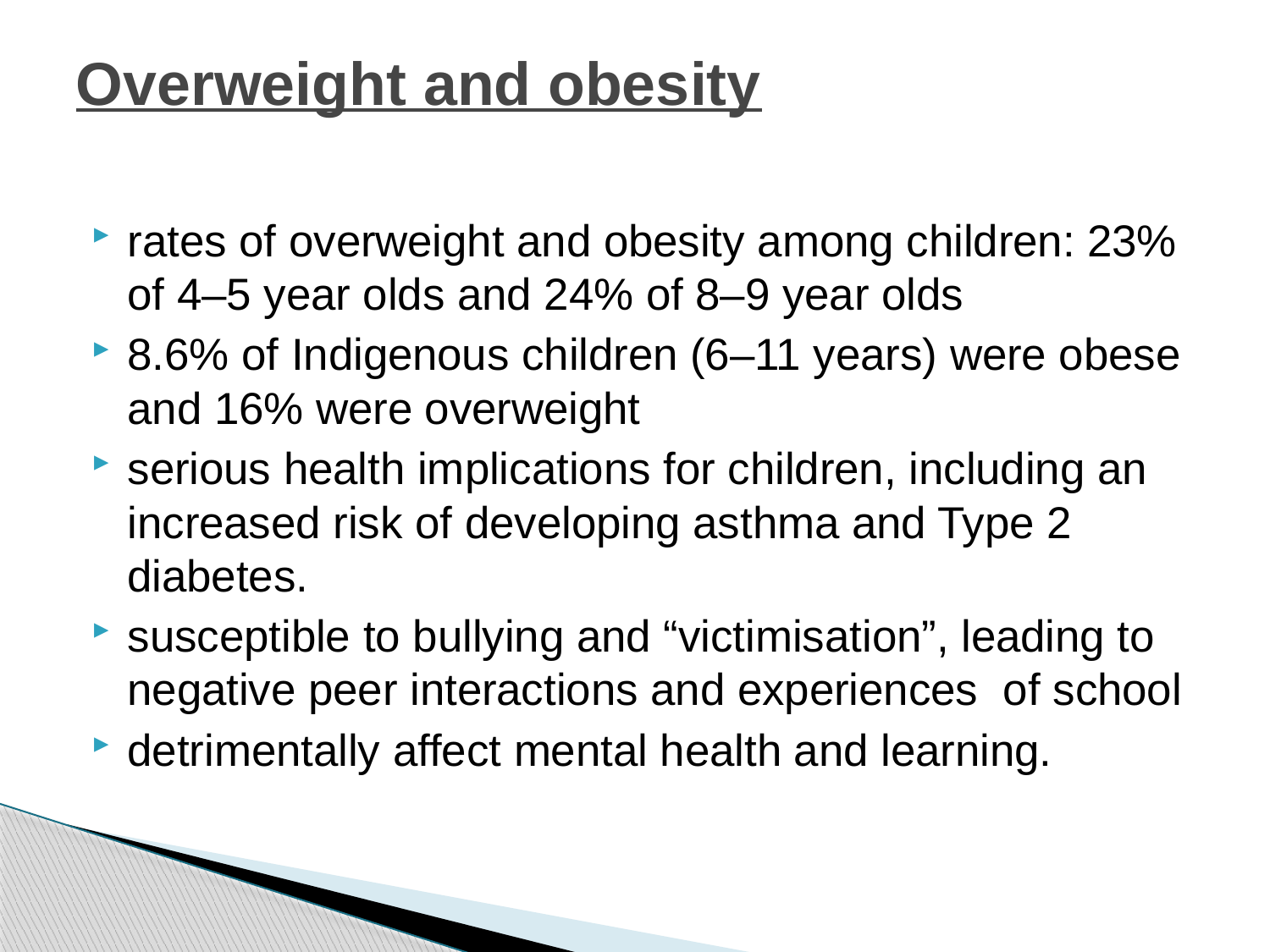

# Overweight and obesity
rates of overweight and obesity among children: 23% of 4–5 year olds and 24% of 8–9 year olds
8.6% of Indigenous children (6–11 years) were obese and 16% were overweight
serious health implications for children, including an increased risk of developing asthma and Type 2 diabetes.
susceptible to bullying and “victimisation”, leading to negative peer interactions and experiences  of school
detrimentally affect mental health and learning.